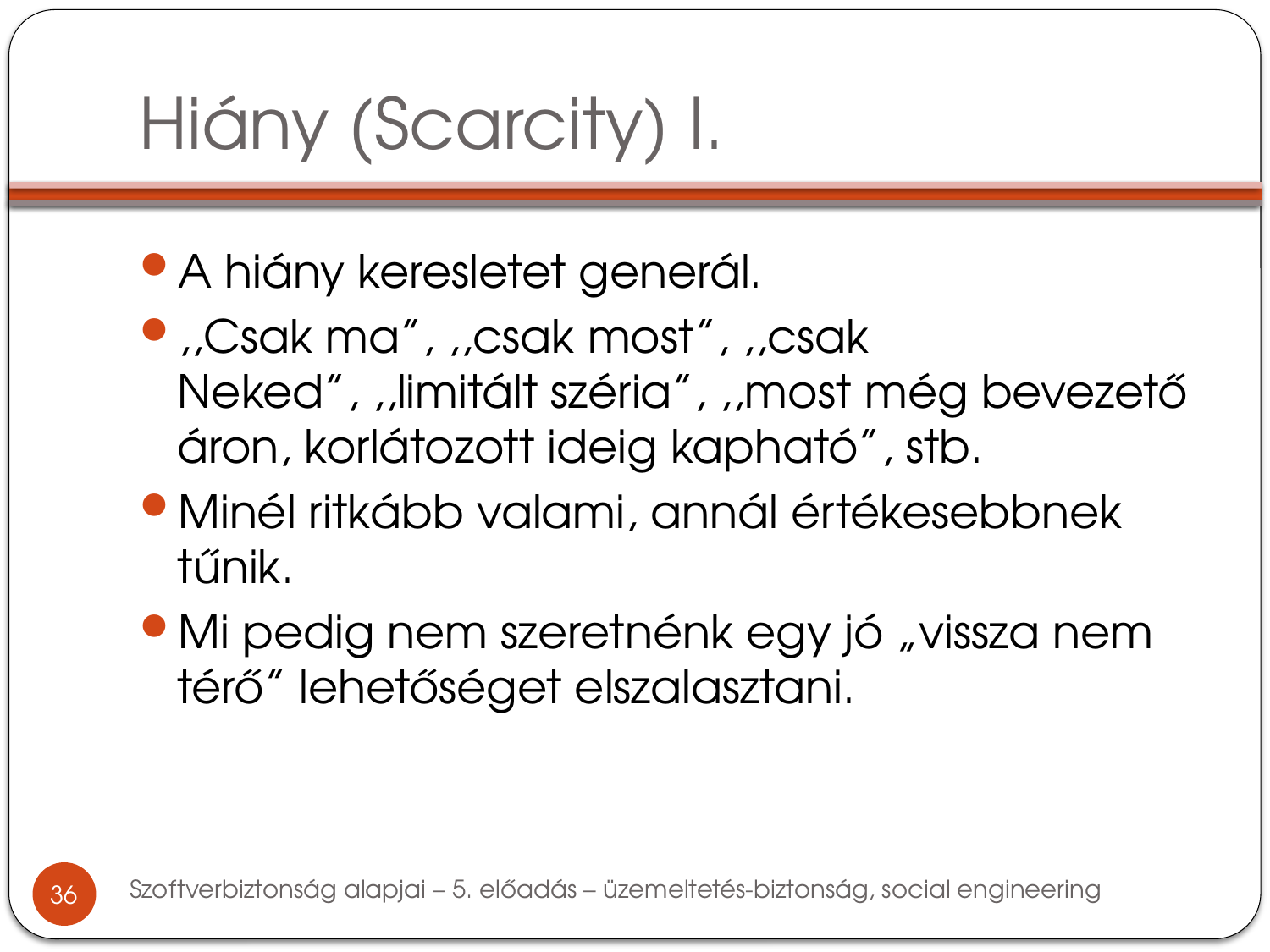

# Hiány (Scarcity) I.
A hiány keresletet generál.
,,Csak ma”, ,,csak most”, ,,csak Neked”, ,,limitált széria”, ,,most még bevezető áron, korlátozott ideig kapható”, stb.
Minél ritkább valami, annál értékesebbnek tűnik.
Mi pedig nem szeretnénk egy jó „vissza nem térő” lehetőséget elszalasztani.
Szoftverbiztonság alapjai – 5. előadás – üzemeltetés-biztonság, social engineering
36